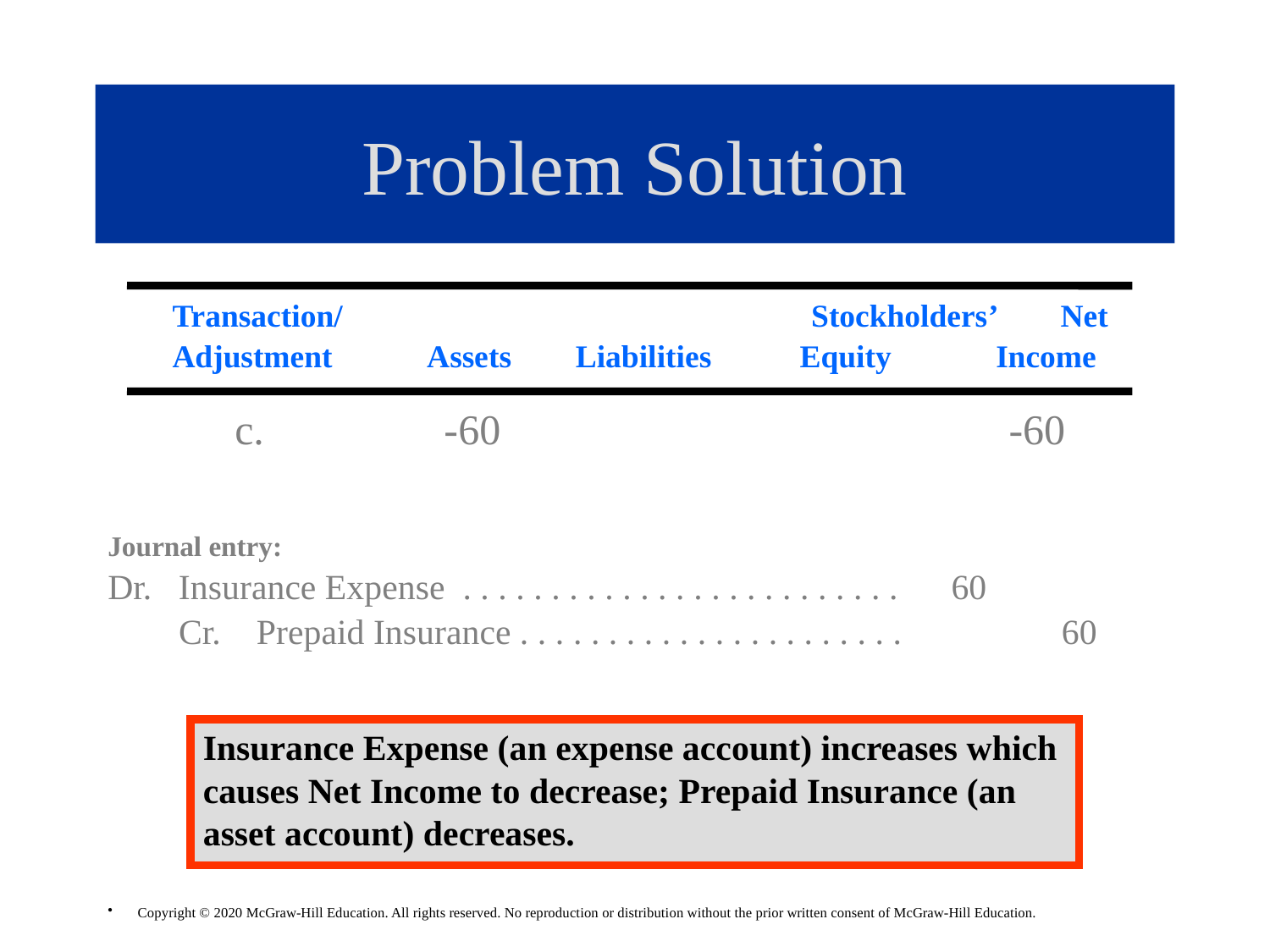

# Problem Solution

        Transaction/	                                                  Stockholders’        Net
        Adjustment            Assets        Liabilities           Equity             Income

            c.                 -60                                                -60

Journal entry:
Dr.   Insurance Expense  . . . . . . . . . . . . . . . . . . . . . . . . .      60
        Cr.    Prepaid Insurance . . . . . . . . . . . . . . . . . . . . . .                  60
Insurance Expense (an expense account) increases which causes Net Income to decrease; Prepaid Insurance (an asset account) decreases.